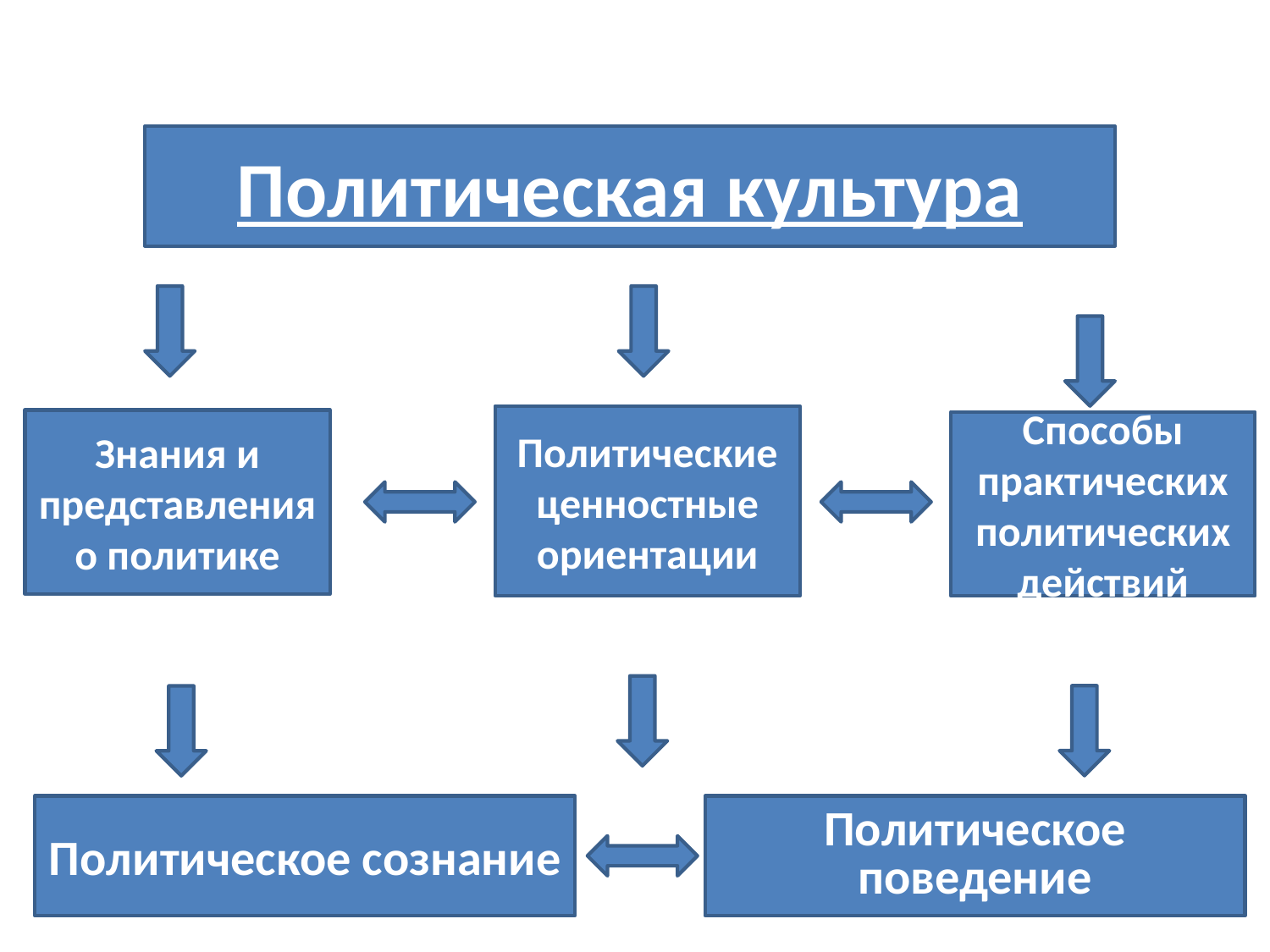

Политическая культура

Политические ценностные ориентации
Знания и представления о политике
Способы практических политических действий

Политическое сознание
Политическое поведение